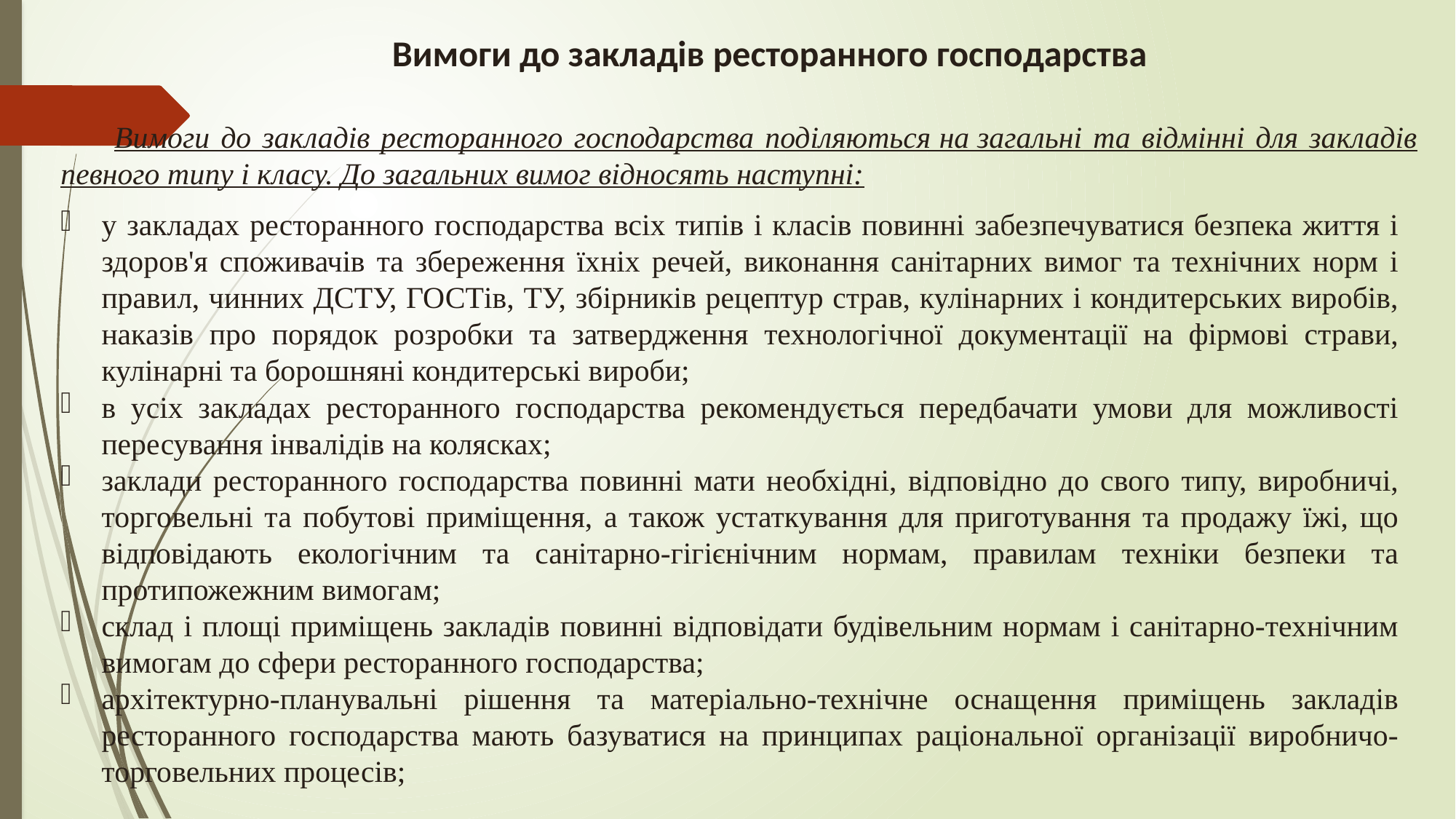

Вимоги до закладів ресторанного господарства
Вимоги до закладів ресторанного господарства поділяються на загальні та відмінні для закладів певного типу і класу. До загальних вимог відносять наступні:
у закладах ресторанного господарства всіх типів і класів повинні забезпечуватися безпека життя і здоров'я споживачів та збереження їхніх речей, виконання санітарних вимог та технічних норм і правил, чинних ДСТУ, ГОСТів, ТУ, збірників рецептур страв, кулінарних і кондитерських виробів, наказів про порядок розробки та затвердження технологічної документації на фірмові страви, кулінарні та борошняні кондитерські вироби;
в усіх закладах ресторанного господарства рекомендується передбачати умови для можливості пересування інвалідів на колясках;
заклади ресторанного господарства повинні мати необхідні, відповідно до свого типу, виробничі, торговельні та побутові примі­щення, а також устаткування для приготування та продажу їжі, що відповідають екологічним та санітарно-гігієнічним нормам, правилам техніки безпеки та протипожежним вимогам;
склад і площі приміщень закладів повинні відповідати будівельним нормам і санітарно-технічним вимогам до сфери ресторанного господарства;
архітектурно-планувальні рішення та матеріально-технічне оснащення приміщень закладів ресторанного господарства мають базуватися на принципах раціональної організації виробничо-торговельних процесів;